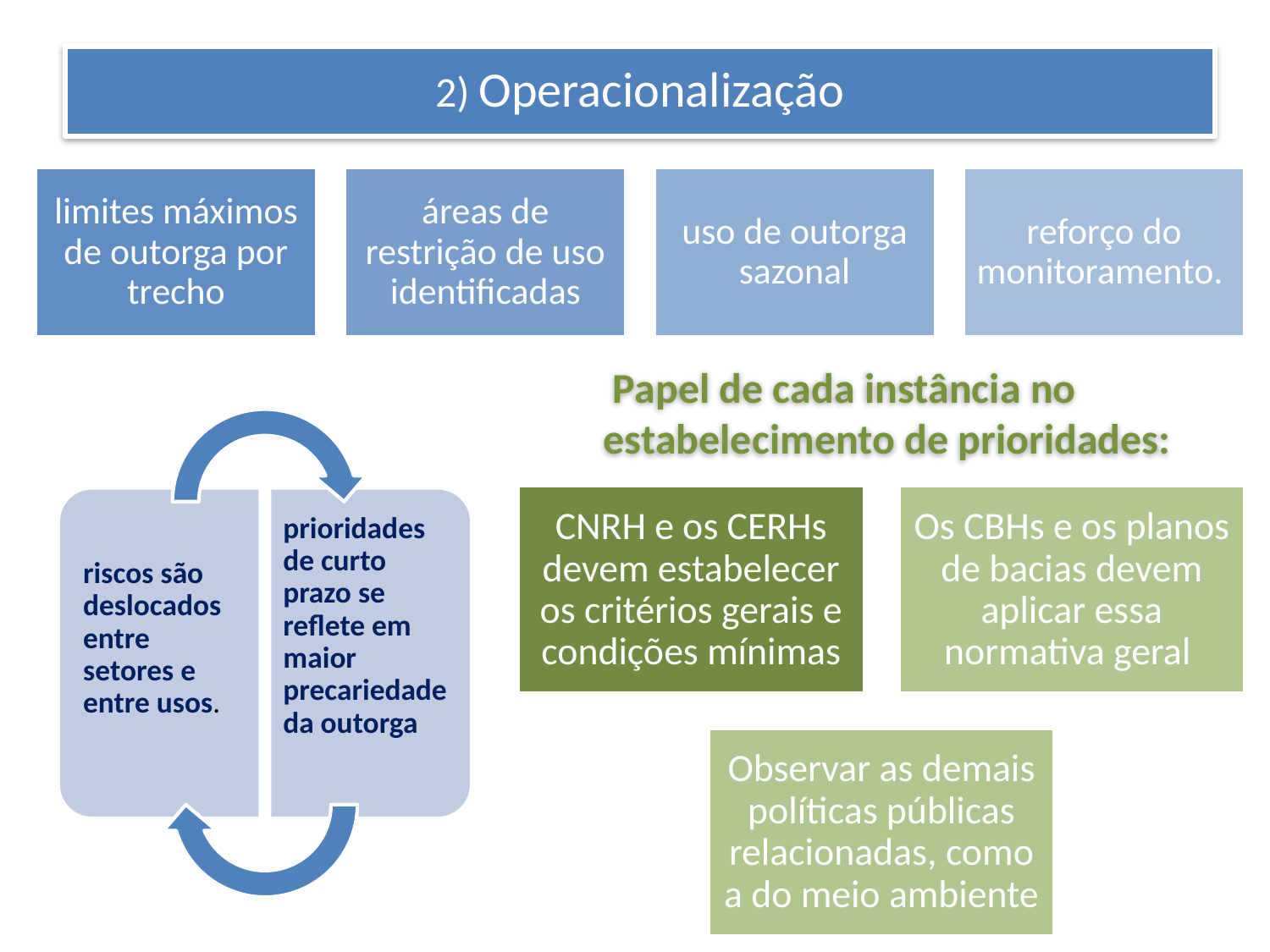

# 2) Operacionalização
limites máximos de outorga por trecho
áreas de restrição de uso identificadas
uso de outorga sazonal
reforço do monitoramento.

      Papel de cada instância no estabelecimento de prioridades:

riscos são deslocados entre setores e entre usos.
prioridades de curto prazo se reflete em maior precariedade da outorga
CNRH e os CERHs devem estabelecer os critérios gerais e condições mínimas
Os CBHs e os planos de bacias devem aplicar essa normativa geral
Observar as demais políticas públicas relacionadas, como a do meio ambiente